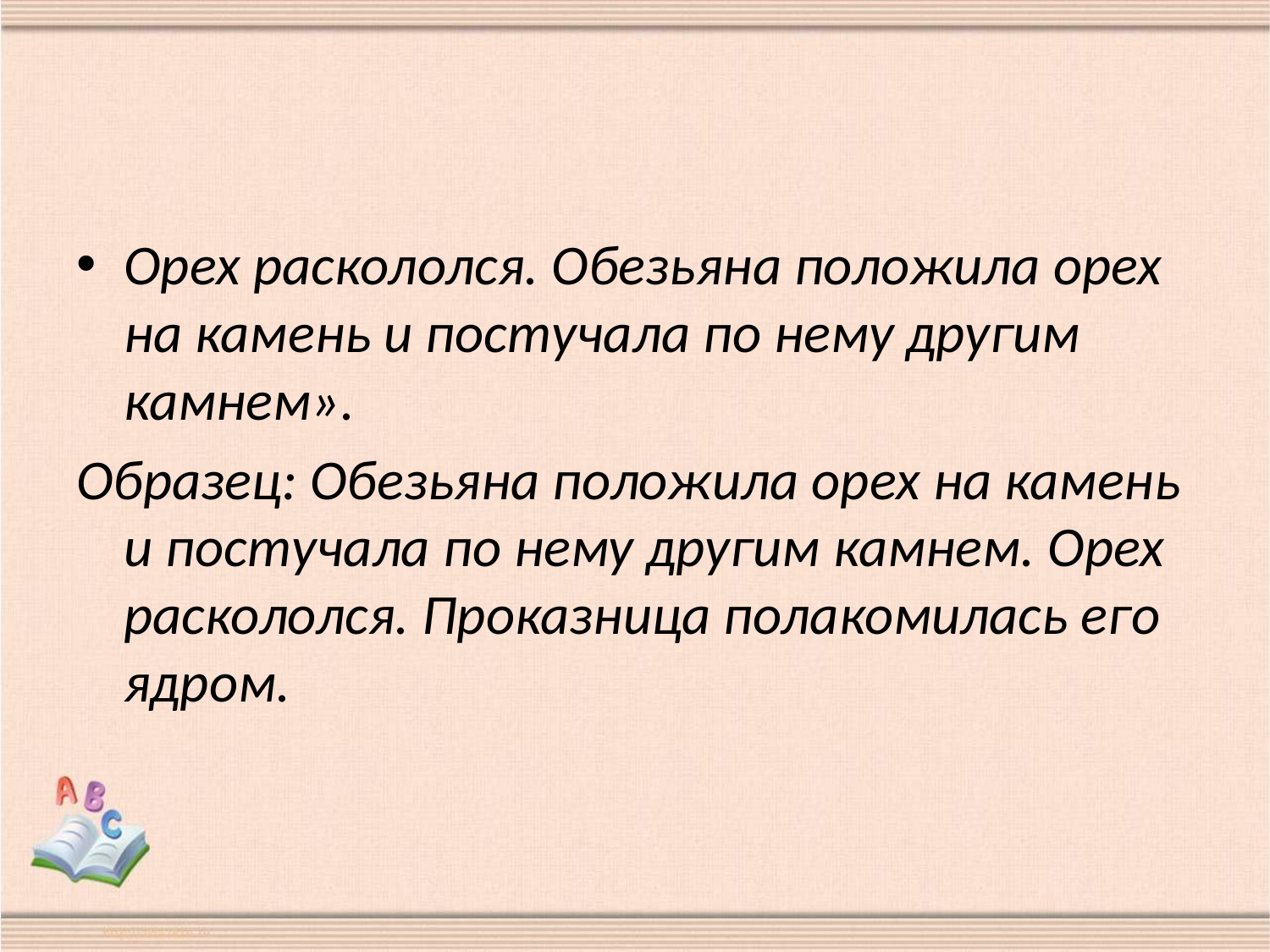

Орех раскололся. Обезьяна положила орех на камень и постучала по нему другим камнем».
Образец: Обезьяна положила орех на камень и постучала по нему другим камнем. Орех раскололся. Проказница полакомилась его ядром.